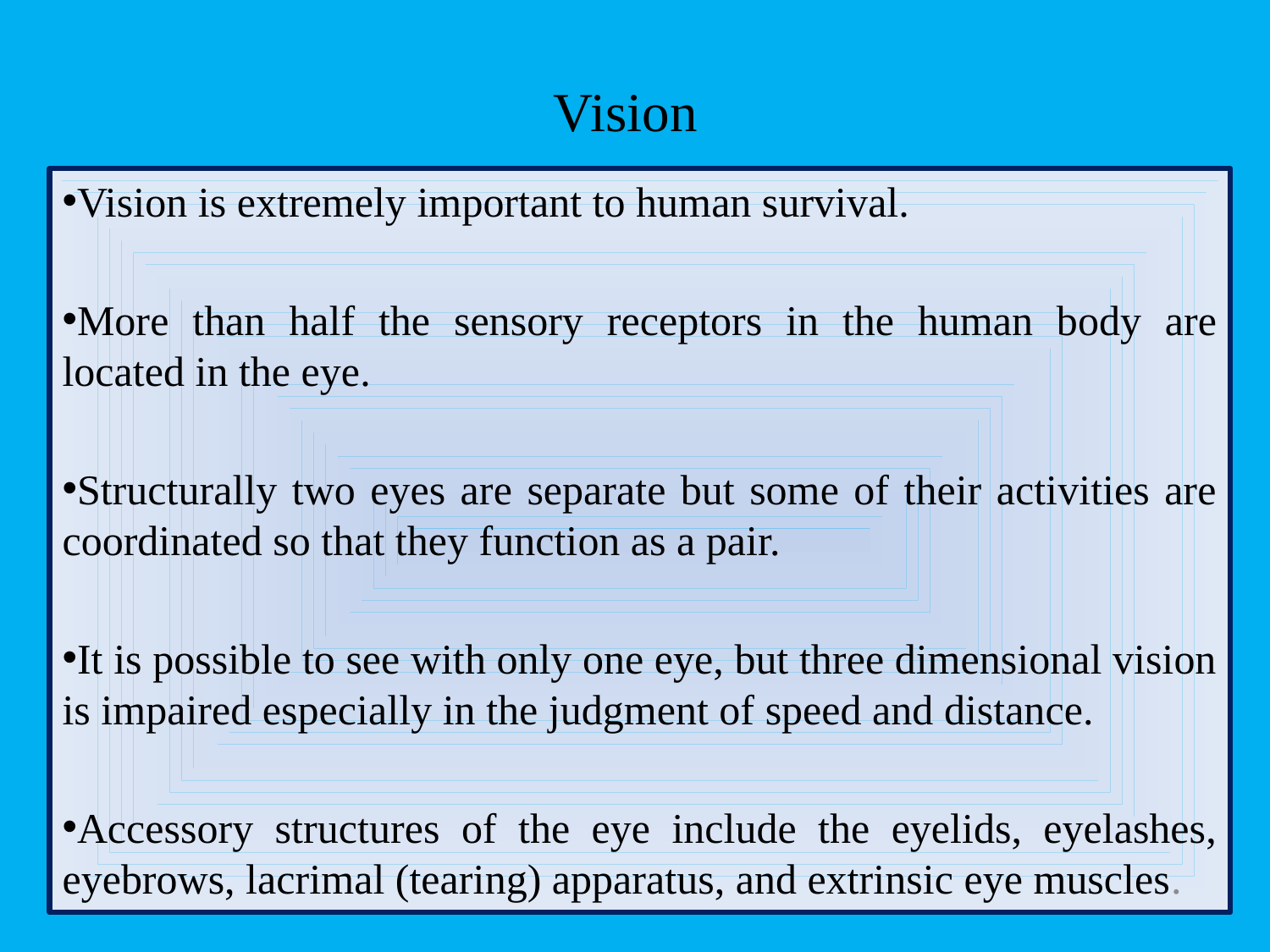

# Vision
Vision is extremely important to human survival.

More than half the sensory receptors in the human body are located in the eye.

Structurally two eyes are separate but some of their activities are coordinated so that they function as a pair.

It is possible to see with only one eye, but three dimensional vision is impaired especially in the judgment of speed and distance.

Accessory structures of the eye include the eyelids, eyelashes, eyebrows, lacrimal (tearing) apparatus, and extrinsic eye muscles.